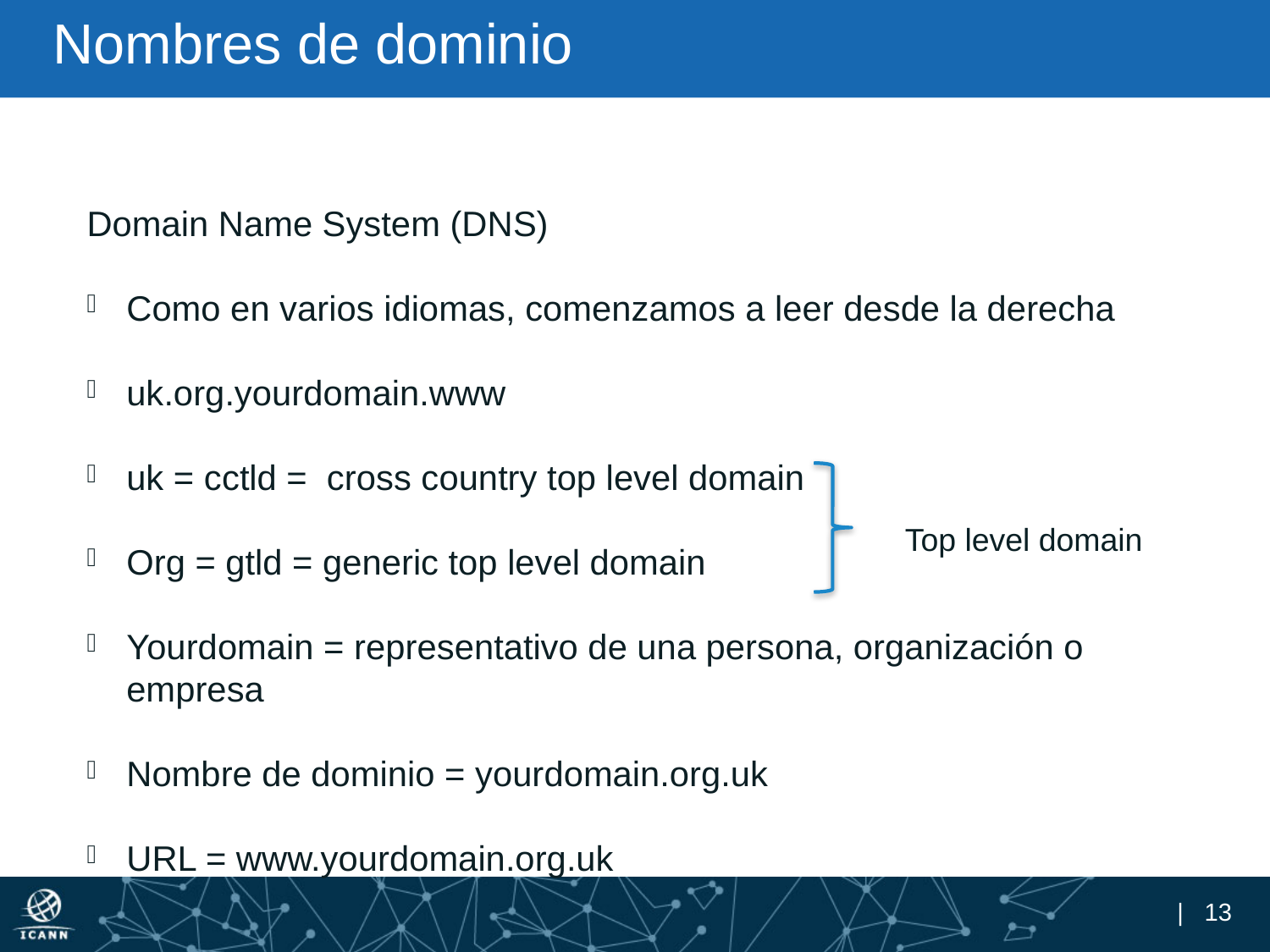

# Nombres de dominio
Domain Name System (DNS)

Como en varios idiomas, comenzamos a leer desde la derecha

uk.org.yourdomain.www

uk = cctld =  cross country top level domain

Org = gtld = generic top level domain

Yourdomain = representativo de una persona, organización o empresa

Nombre de dominio = yourdomain.org.uk

URL = www.yourdomain.org.uk

Top level domain